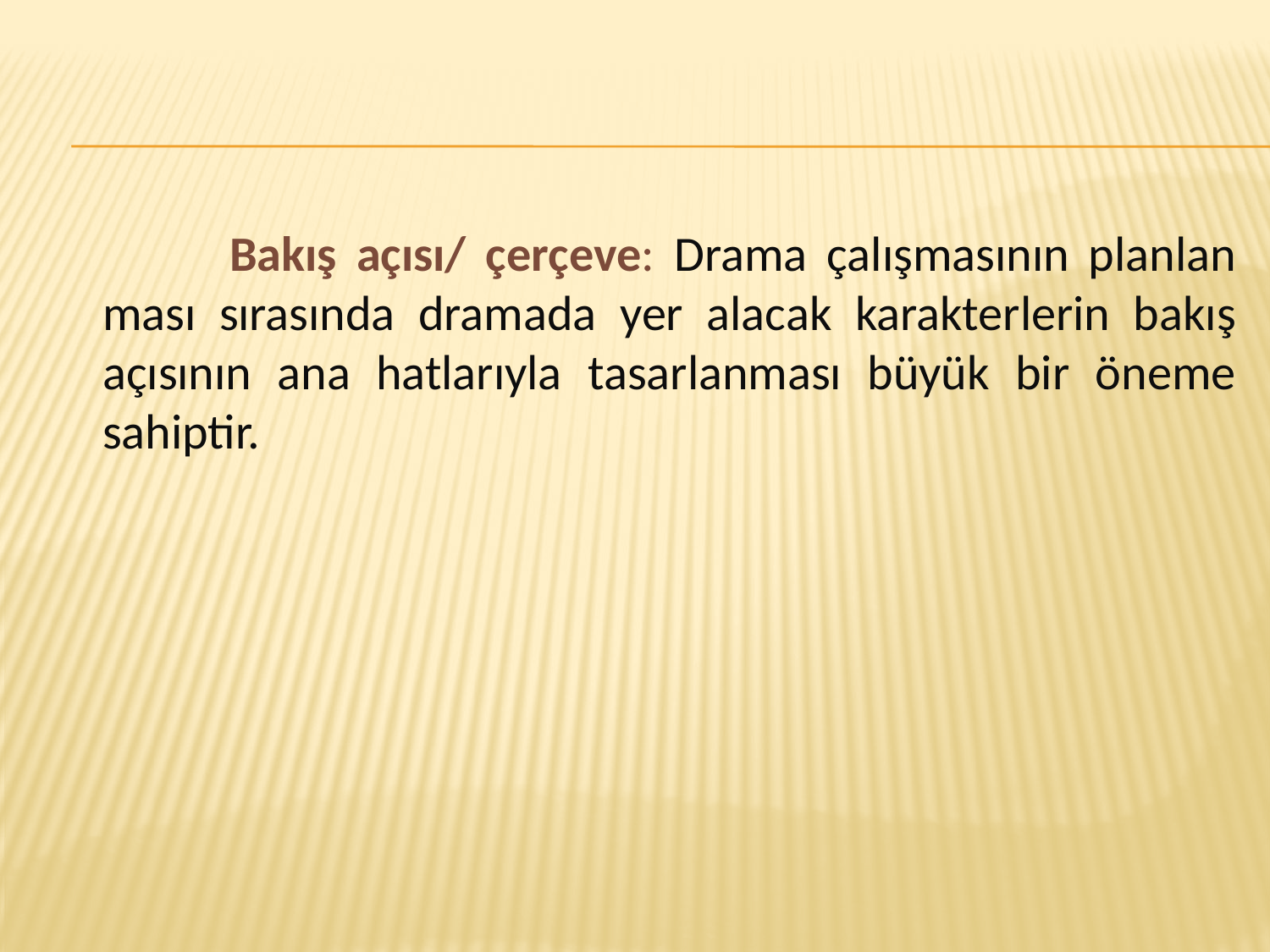

Bakış açısı/ çerçeve: Drama çalışmasının planlan ması sırasında dramada yer alacak karakterlerin bakış açısının ana hatlarıyla tasarlanması büyük bir öneme sahiptir.